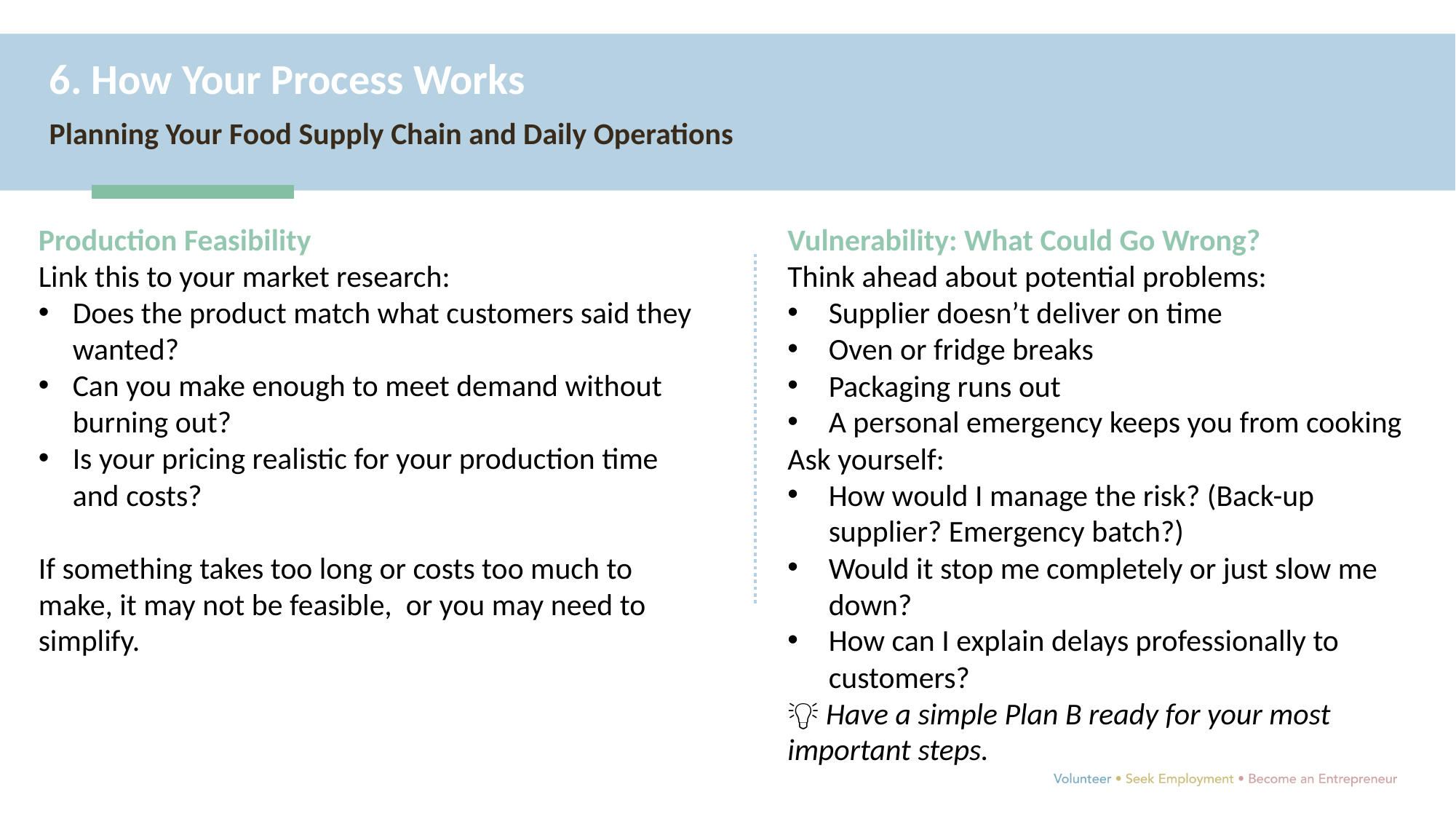

6. How Your Process Works
Planning Your Food Supply Chain and Daily Operations
Production Feasibility
Link this to your market research:
Does the product match what customers said they wanted?
Can you make enough to meet demand without burning out?
Is your pricing realistic for your production time and costs?

If something takes too long or costs too much to make, it may not be feasible,  or you may need to simplify.

Vulnerability: What Could Go Wrong?
Think ahead about potential problems:
Supplier doesn’t deliver on time
Oven or fridge breaks
Packaging runs out
A personal emergency keeps you from cooking
Ask yourself:
How would I manage the risk? (Back-up supplier? Emergency batch?)
Would it stop me completely or just slow me down?
How can I explain delays professionally to customers?
💡 Have a simple Plan B ready for your most important steps.